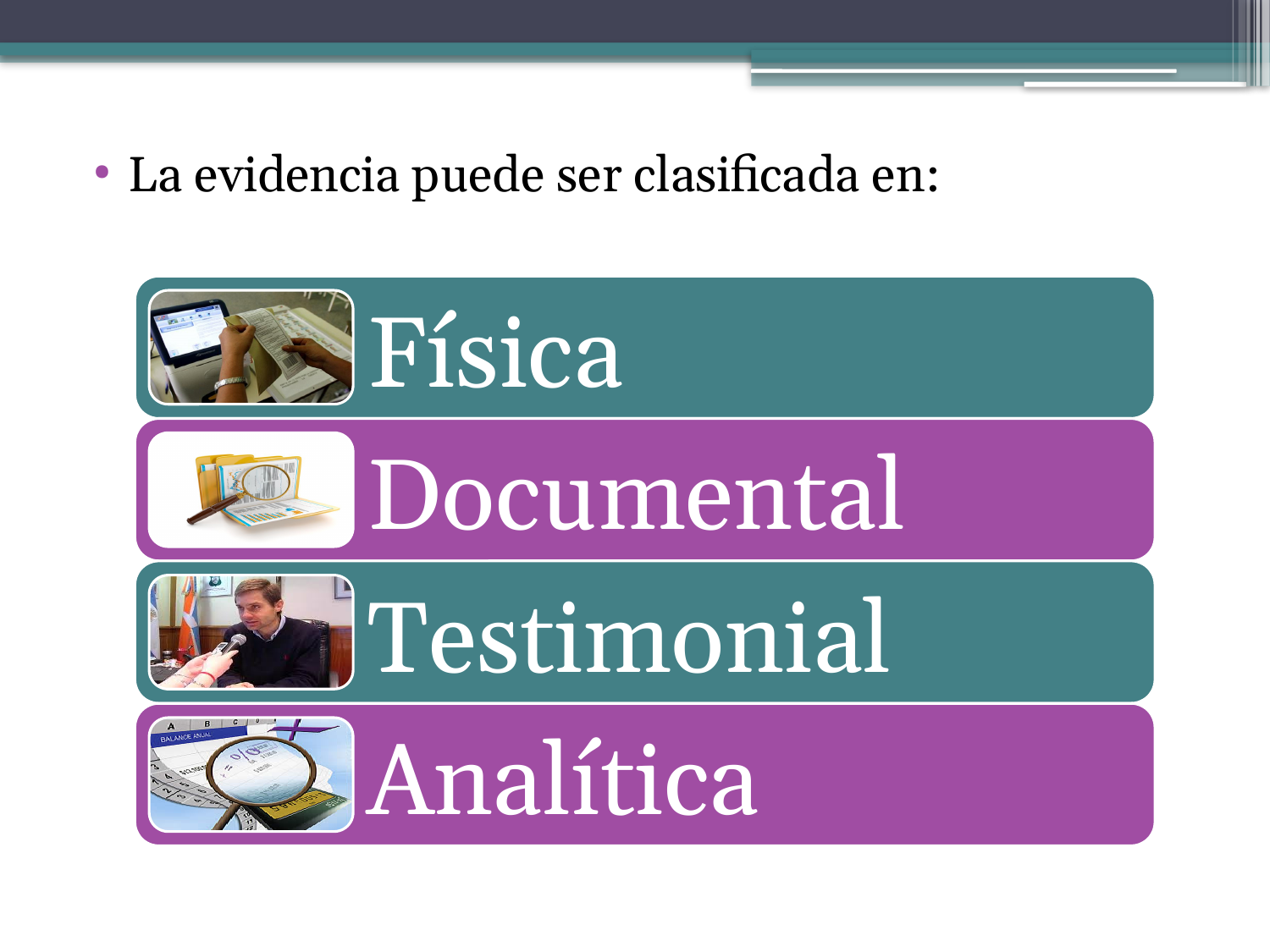

La evidencia puede ser clasificada en:
Física
Documental
Testimonial
Analítica